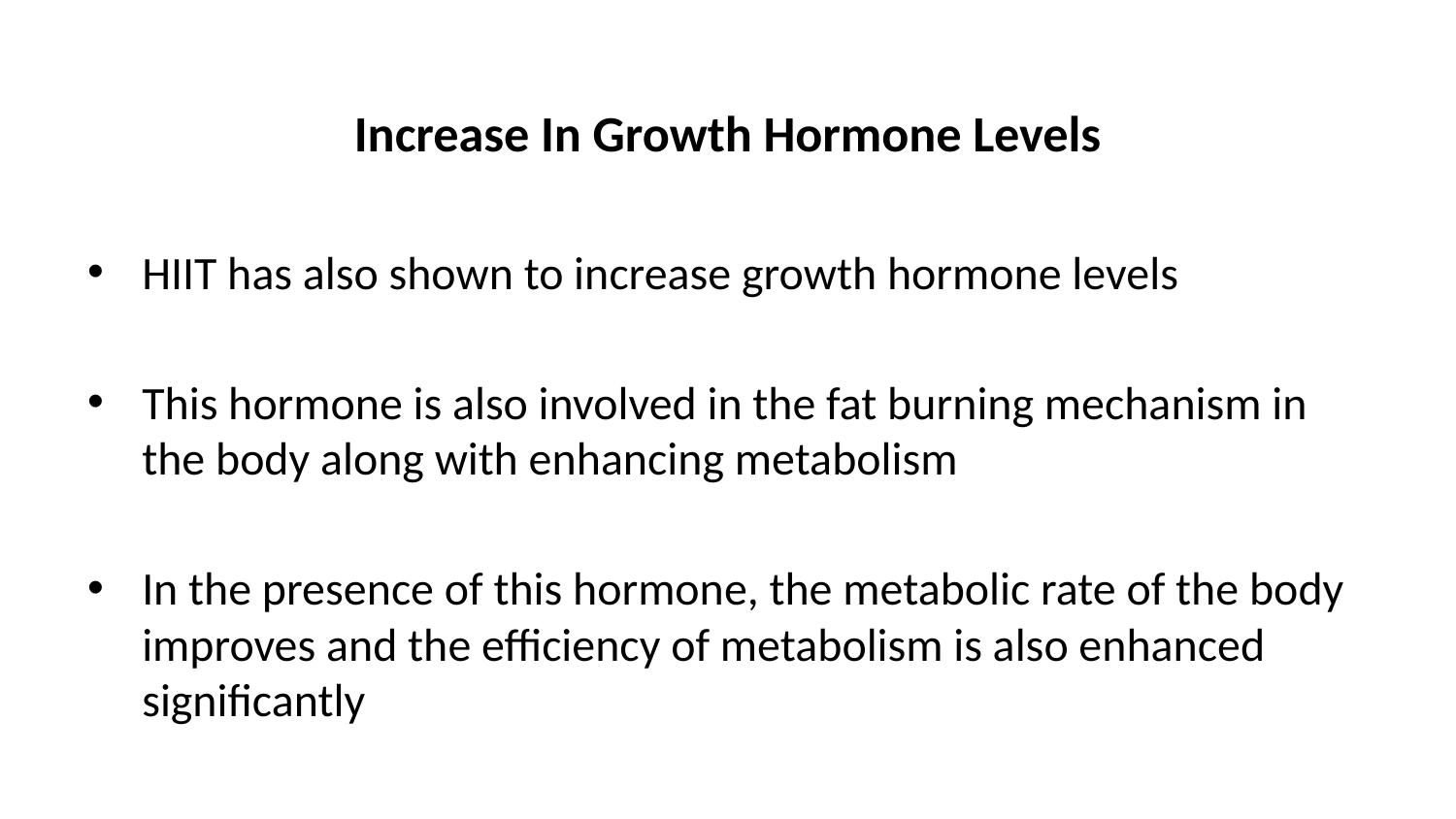

# Increase In Growth Hormone Levels
HIIT has also shown to increase growth hormone levels

This hormone is also involved in the fat burning mechanism in the body along with enhancing metabolism

In the presence of this hormone, the metabolic rate of the body improves and the efficiency of metabolism is also enhanced significantly